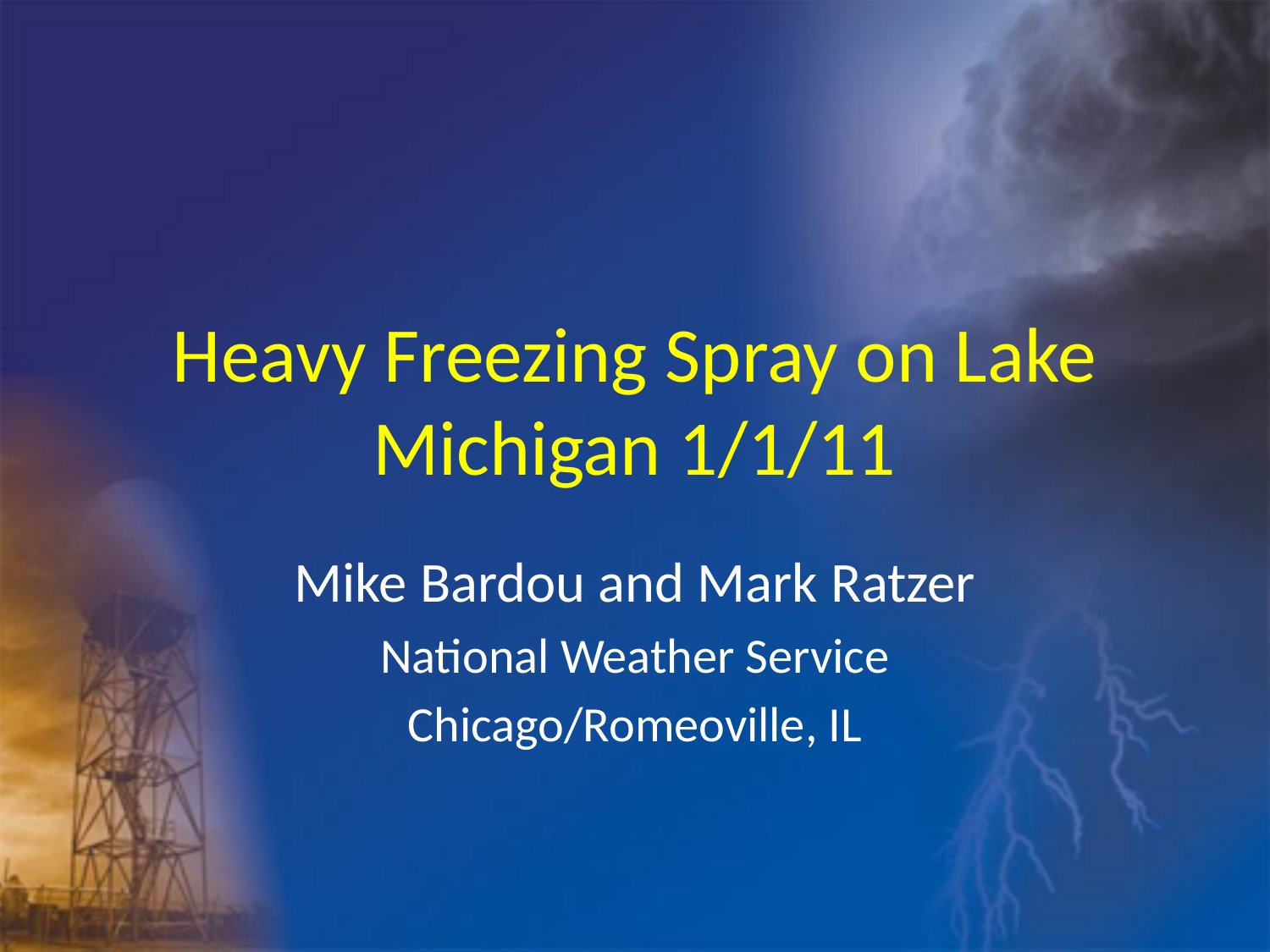

# Heavy Freezing Spray on Lake Michigan 1/1/11
Mike Bardou and Mark Ratzer
National Weather Service
Chicago/Romeoville, IL